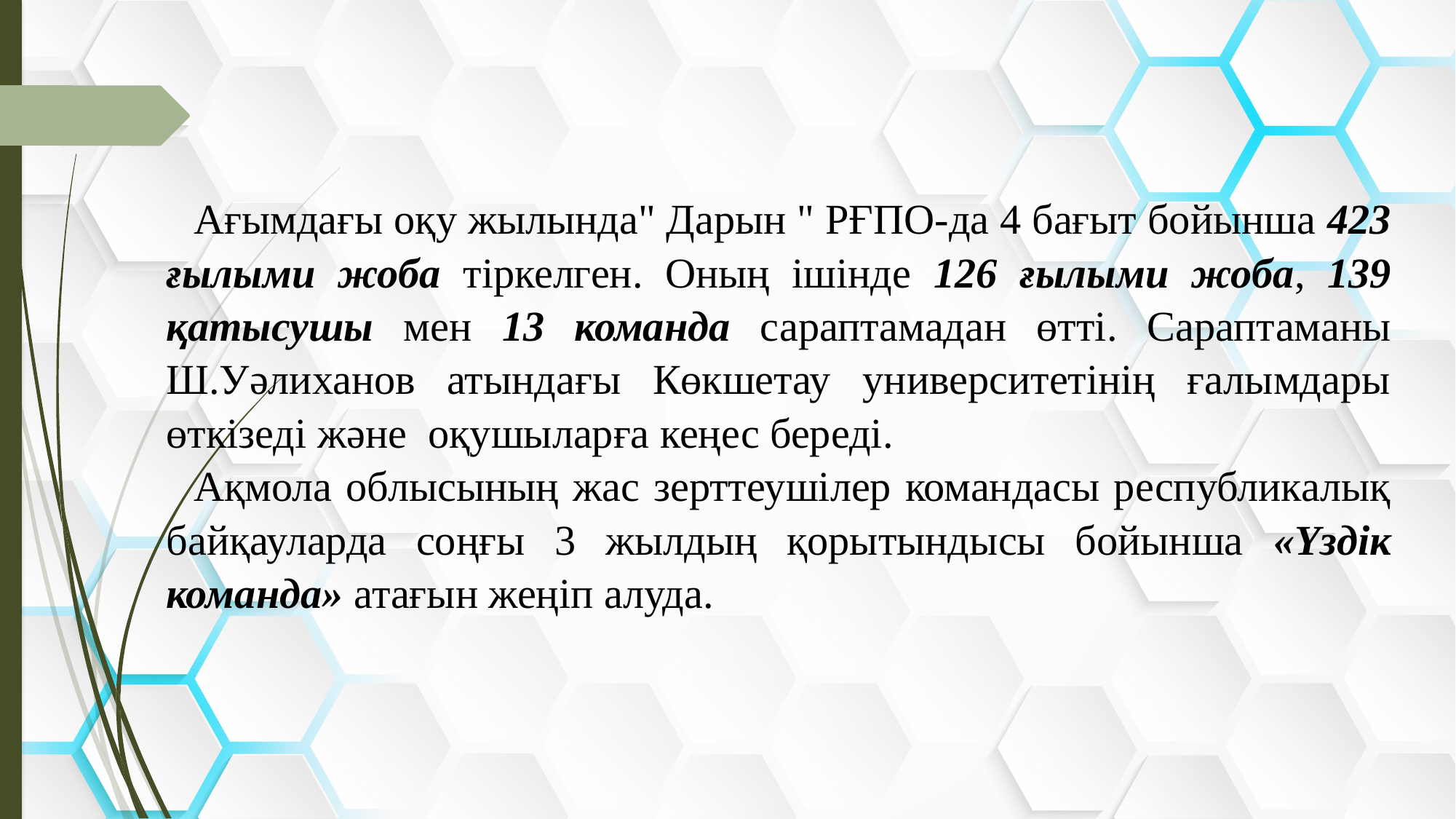

Ағымдағы оқу жылында" Дарын " РҒПО-да 4 бағыт бойынша 423 ғылыми жоба тіркелген. Оның ішінде 126 ғылыми жоба, 139 қатысушы мен 13 команда сараптамадан өтті. Сараптаманы Ш.Уәлиханов атындағы Көкшетау университетінің ғалымдары өткізеді және  оқушыларға кеңес береді.
Ақмола облысының жас зерттеушілер командасы республикалық байқауларда соңғы 3 жылдың қорытындысы бойынша «Үздік команда» атағын жеңіп алуда.